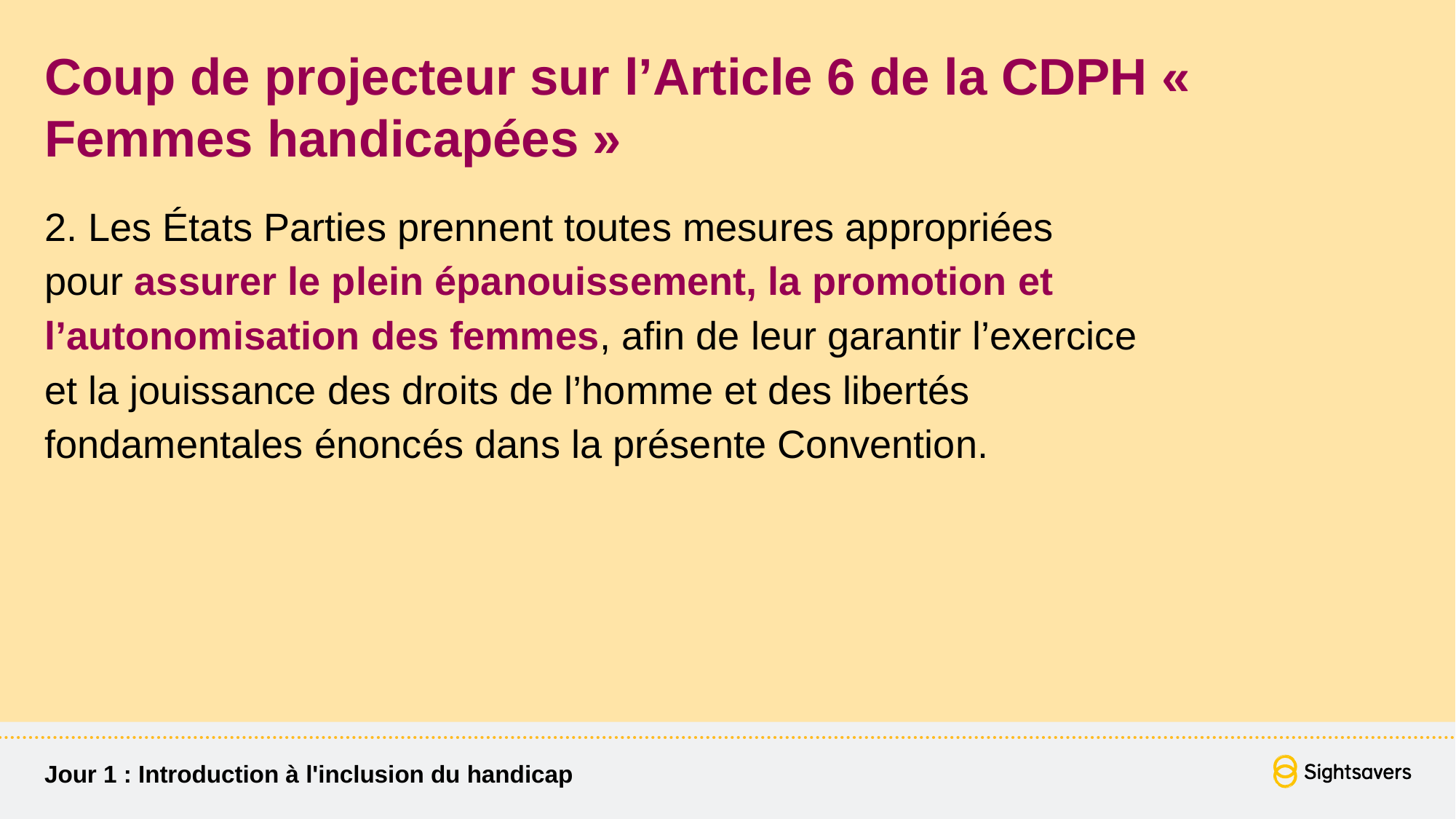

# Coup de projecteur sur l’Article 6 de la CDPH « Femmes handicapées »
2. Les États Parties prennent toutes mesures appropriées
pour assurer le plein épanouissement, la promotion et l’autonomisation des femmes, afin de leur garantir l’exercice
et la jouissance des droits de l’homme et des libertés fondamentales énoncés dans la présente Convention.
Jour 1 : Introduction à l'inclusion du handicap